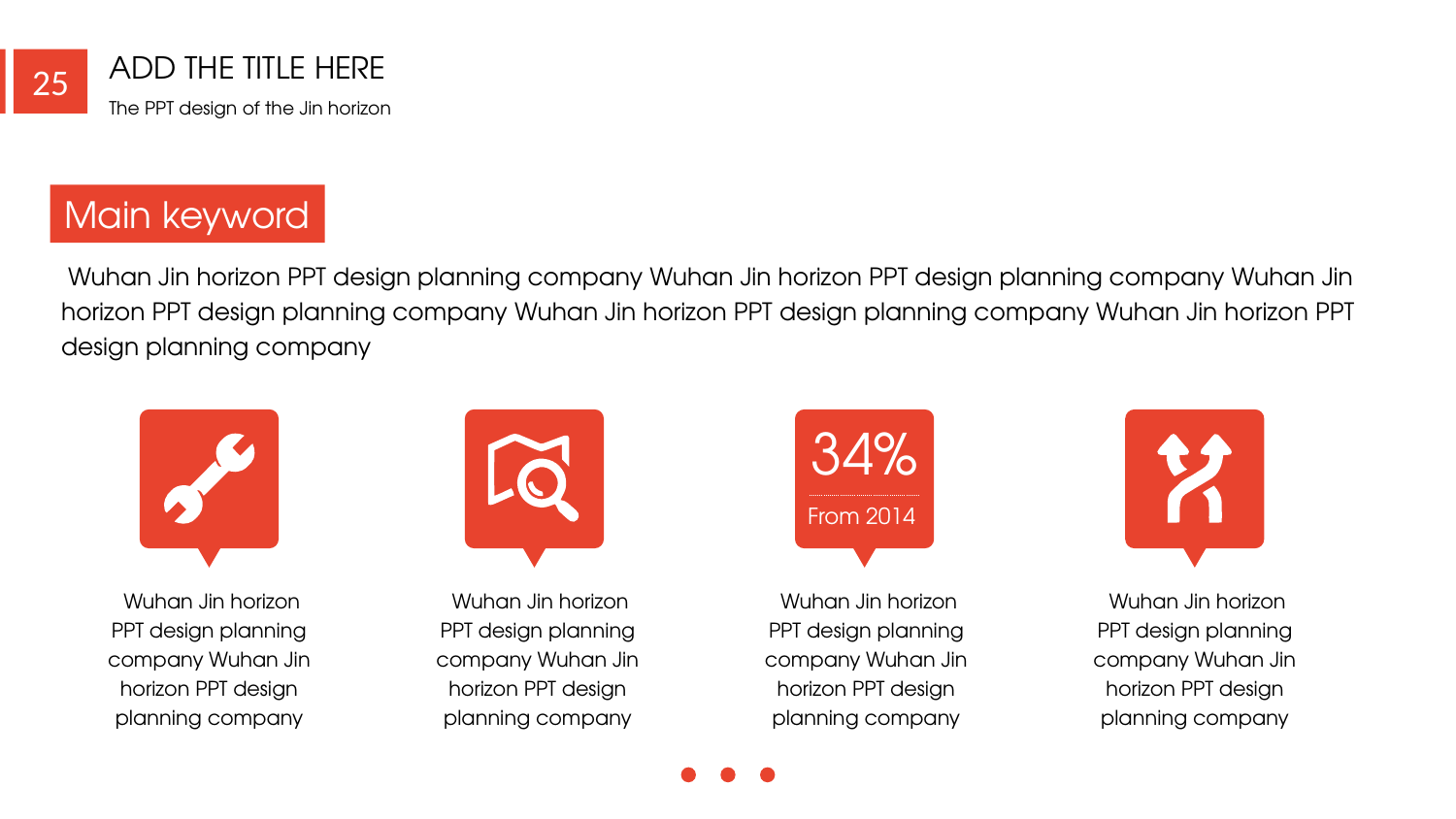

Main keyword
 Wuhan Jin horizon PPT design planning company Wuhan Jin horizon PPT design planning company Wuhan Jin horizon PPT design planning company Wuhan Jin horizon PPT design planning company Wuhan Jin horizon PPT design planning company

34%
From 2014

 Wuhan Jin horizon PPT design planning company Wuhan Jin horizon PPT design planning company
 Wuhan Jin horizon PPT design planning company Wuhan Jin horizon PPT design planning company
 Wuhan Jin horizon PPT design planning company Wuhan Jin horizon PPT design planning company
 Wuhan Jin horizon PPT design planning company Wuhan Jin horizon PPT design planning company